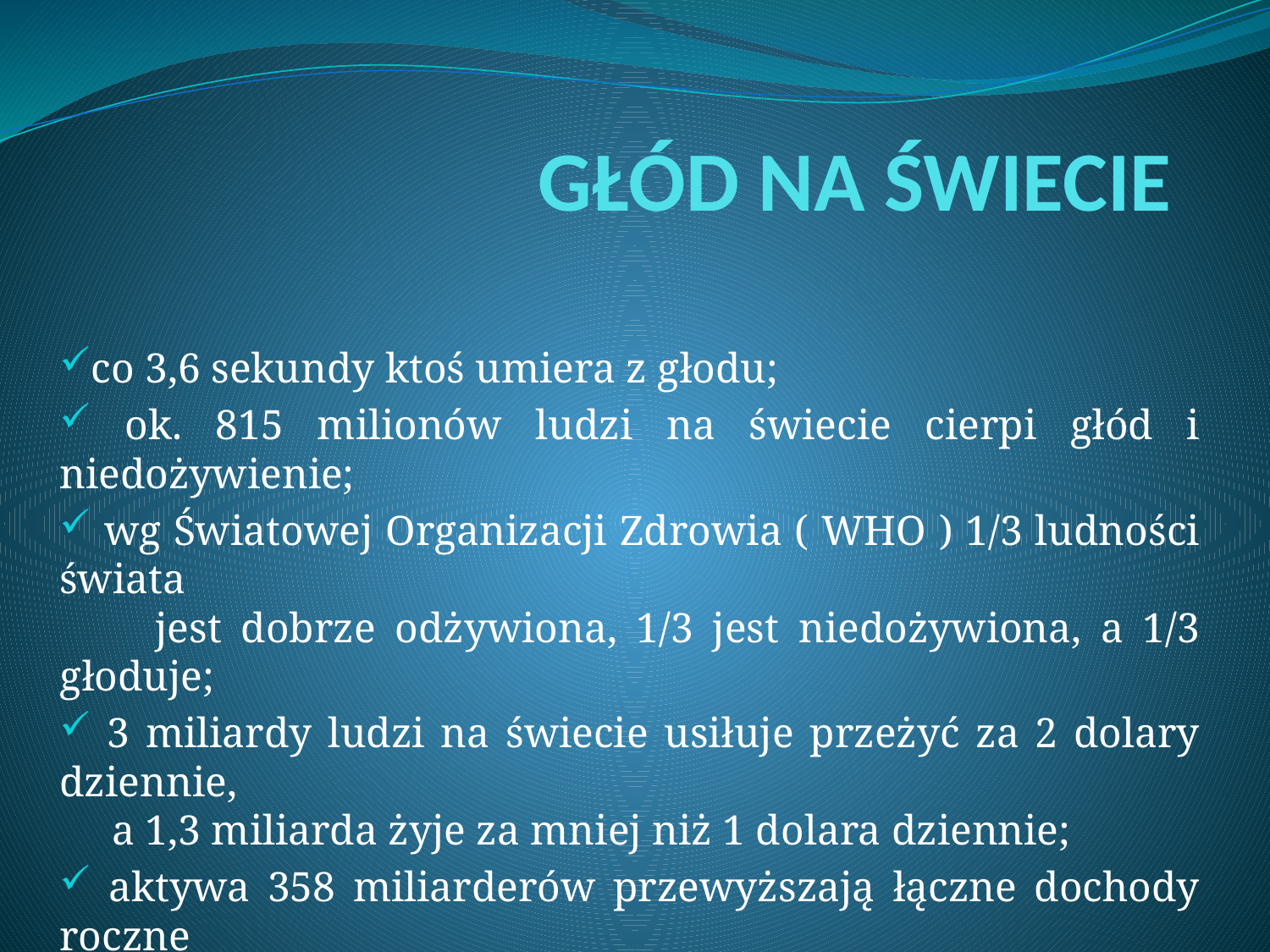

# GŁÓD NA ŚWIECIE

co 3,6 sekundy ktoś umiera z głodu;
 ok. 815 milionów ludzi na świecie cierpi głód i niedożywienie;
 wg Światowej Organizacji Zdrowia ( WHO ) 1/3 ludności świata
     jest dobrze odżywiona, 1/3 jest niedożywiona, a 1/3 głoduje;
 3 miliardy ludzi na świecie usiłuje przeżyć za 2 dolary dziennie,
     a 1,3 miliarda żyje za mniej niż 1 dolara dziennie;
 aktywa 358 miliarderów przewyższają łączne dochody roczne
    krajów, które zamieszkuje 45% ludności świata;